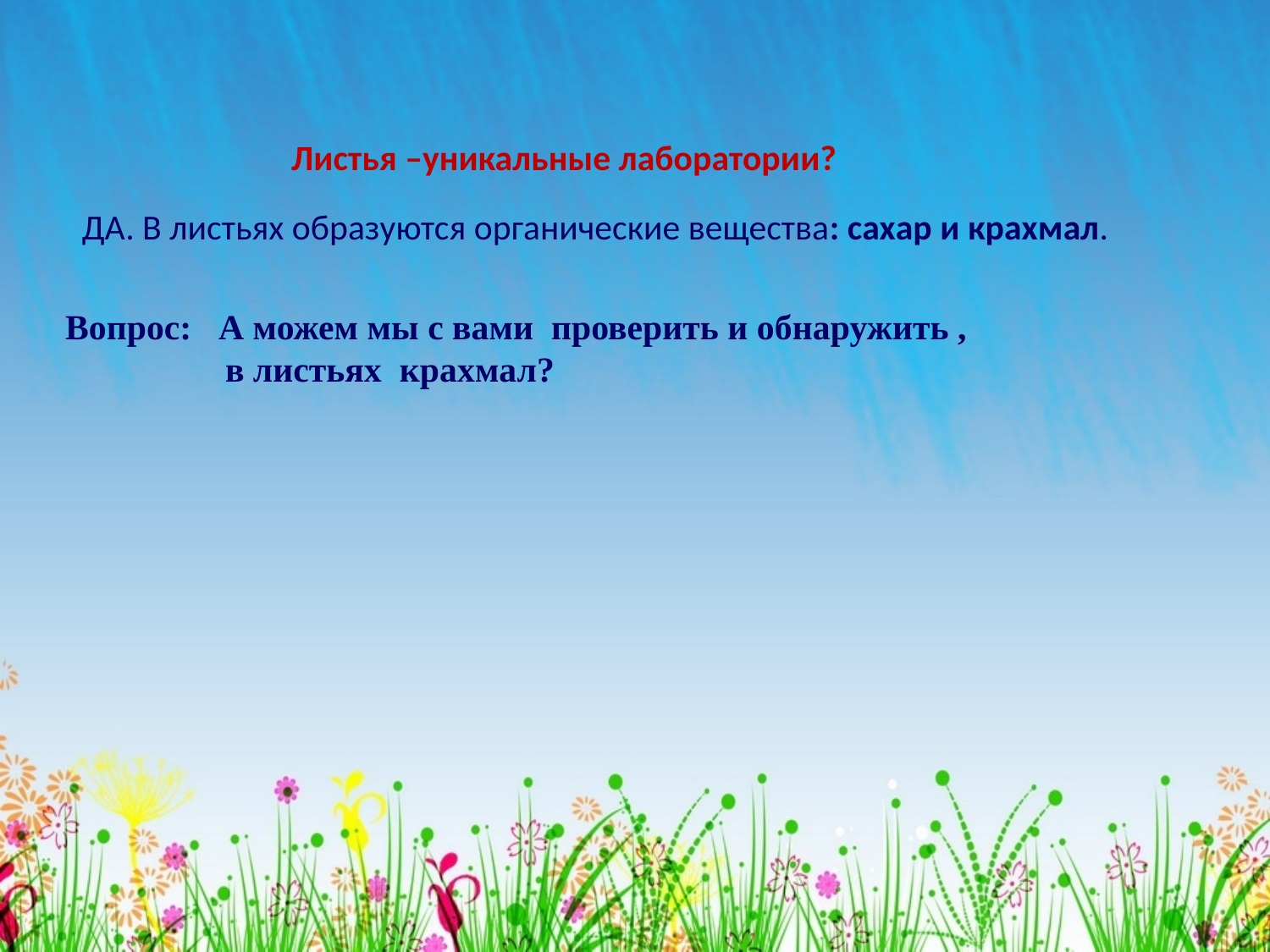

Листья –уникальные лаборатории?
ДА. В листьях образуются органические вещества: сахар и крахмал.
Вопрос:   А можем мы с вами  проверить и обнаружить ,
                  в листьях  крахмал?